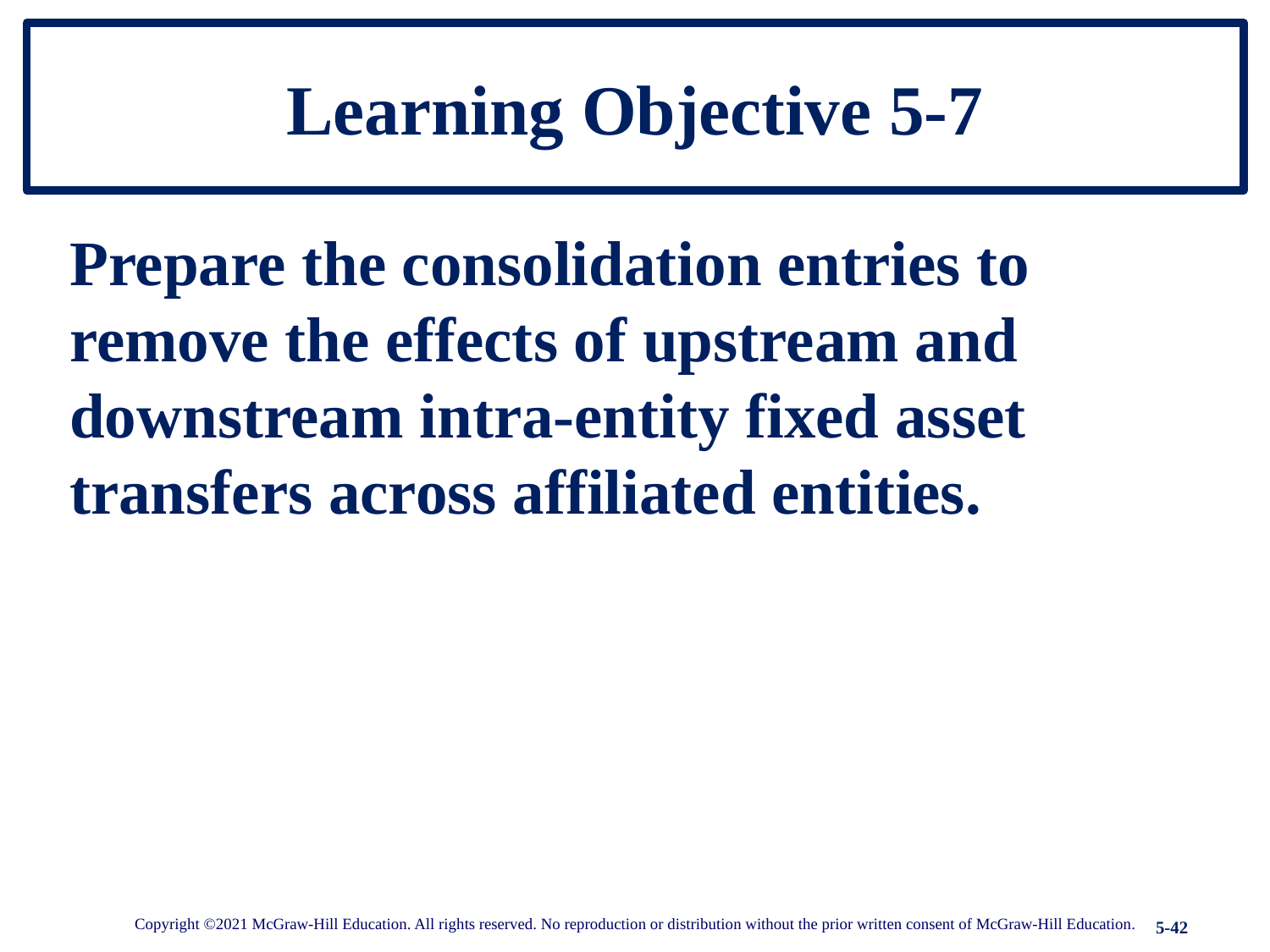

# Learning Objective 5-7
Prepare the consolidation entries to remove the effects of upstream and downstream intra-entity fixed asset transfers across affiliated entities.
Copyright ©2021 McGraw-Hill Education. All rights reserved. No reproduction or distribution without the prior written consent of McGraw-Hill Education.
5-42